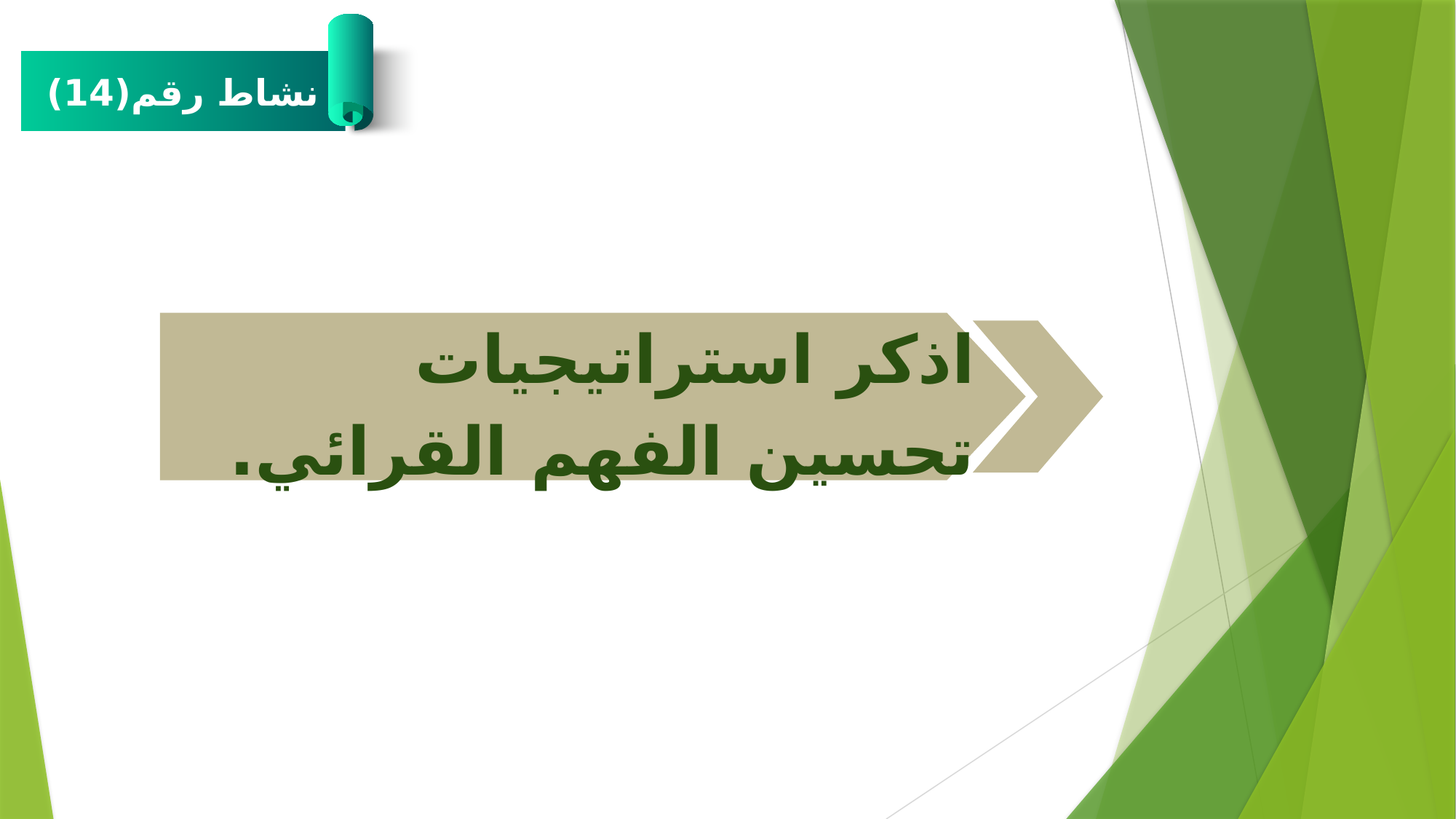

نشاط رقم(14)

اذكر استراتيجيات تحسين الفهم القرائي.